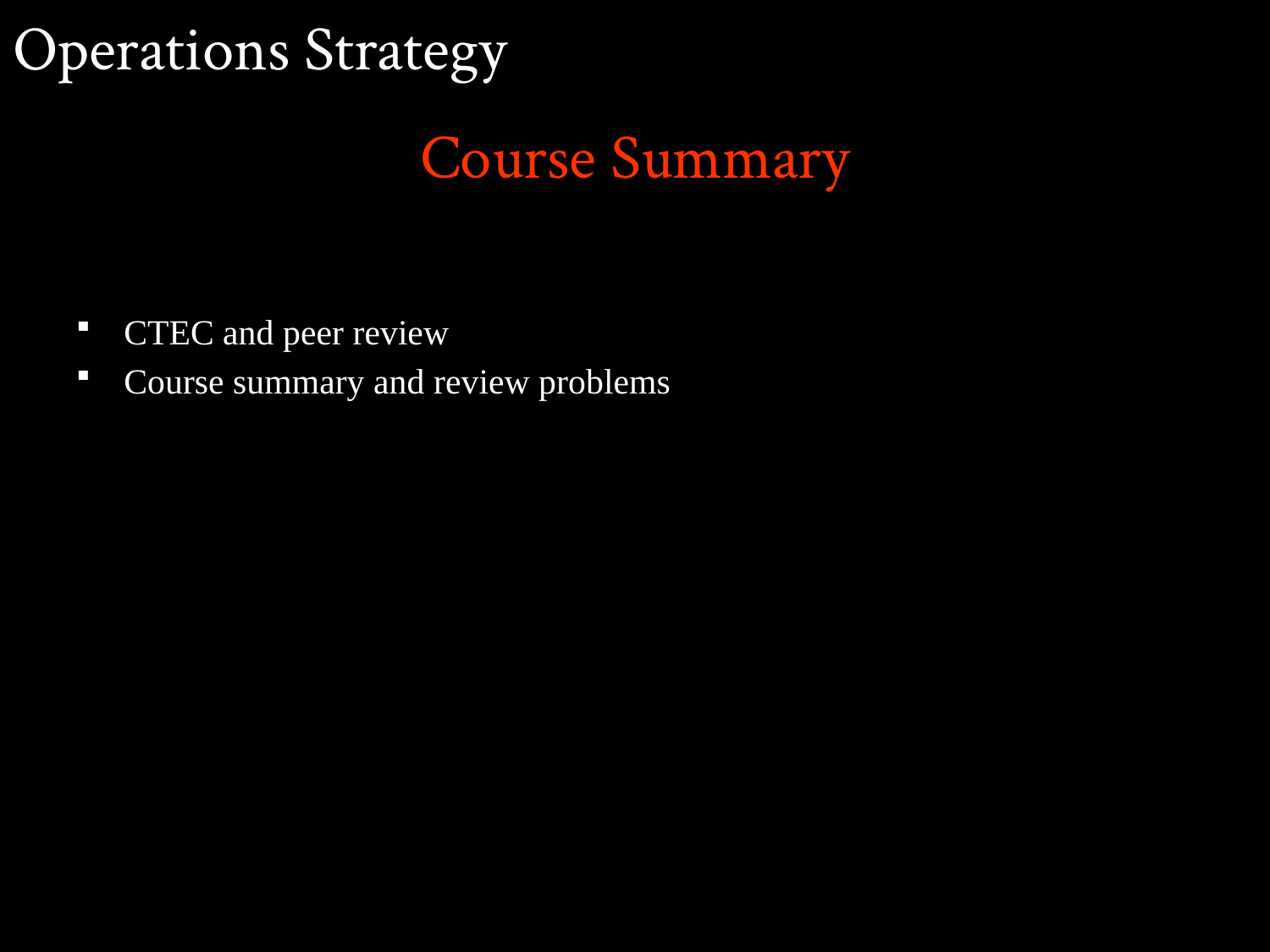

Operations Strategy
Course Summary

CTEC and peer review
Course summary and review problems